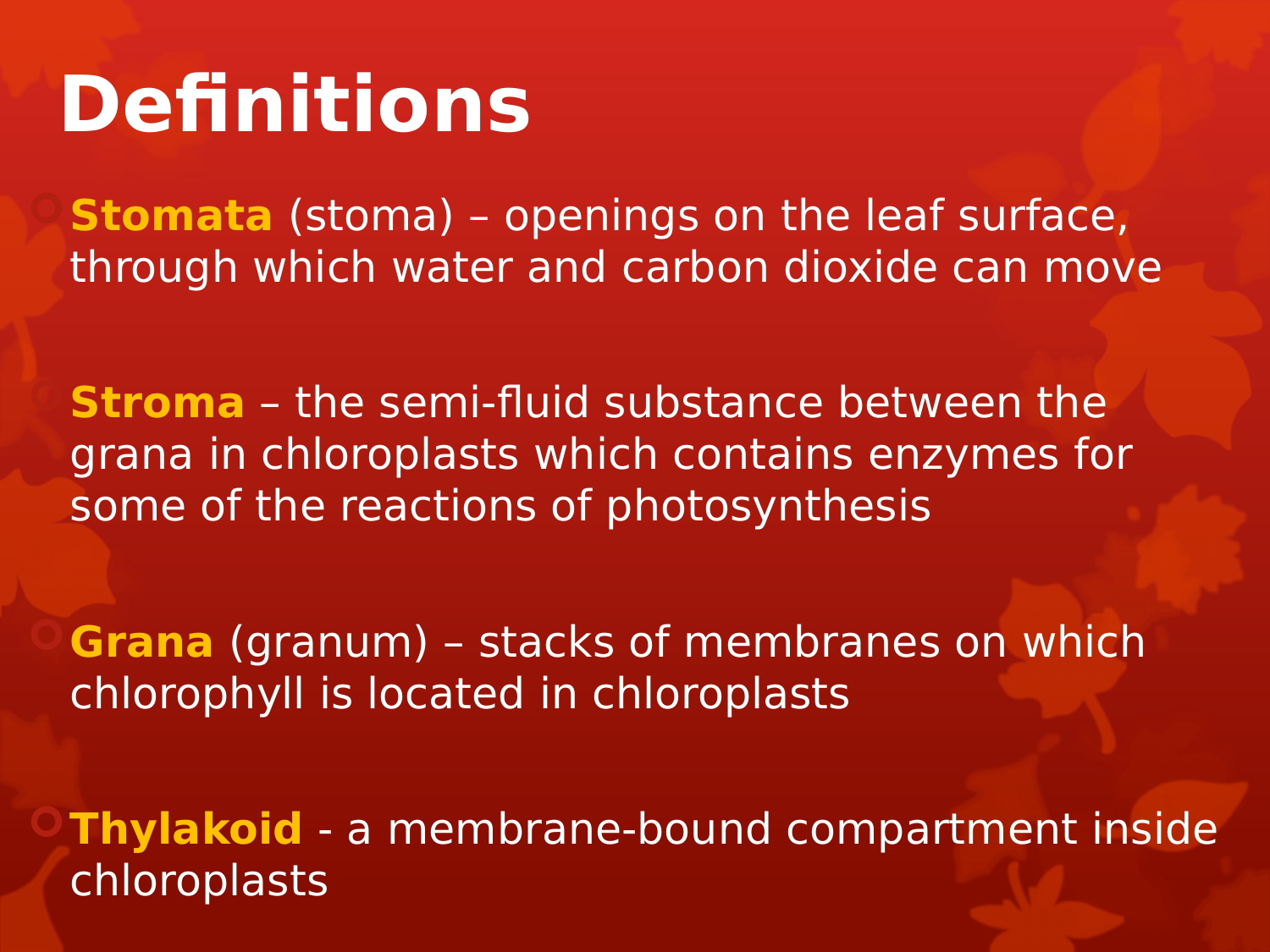

# Definitions
Stomata (stoma) – openings on the leaf surface, through which water and carbon dioxide can move

Stroma – the semi-fluid substance between the grana in chloroplasts which contains enzymes for some of the reactions of photosynthesis

Grana (granum) – stacks of membranes on which chlorophyll is located in chloroplasts

Thylakoid - a membrane-bound compartment inside chloroplasts